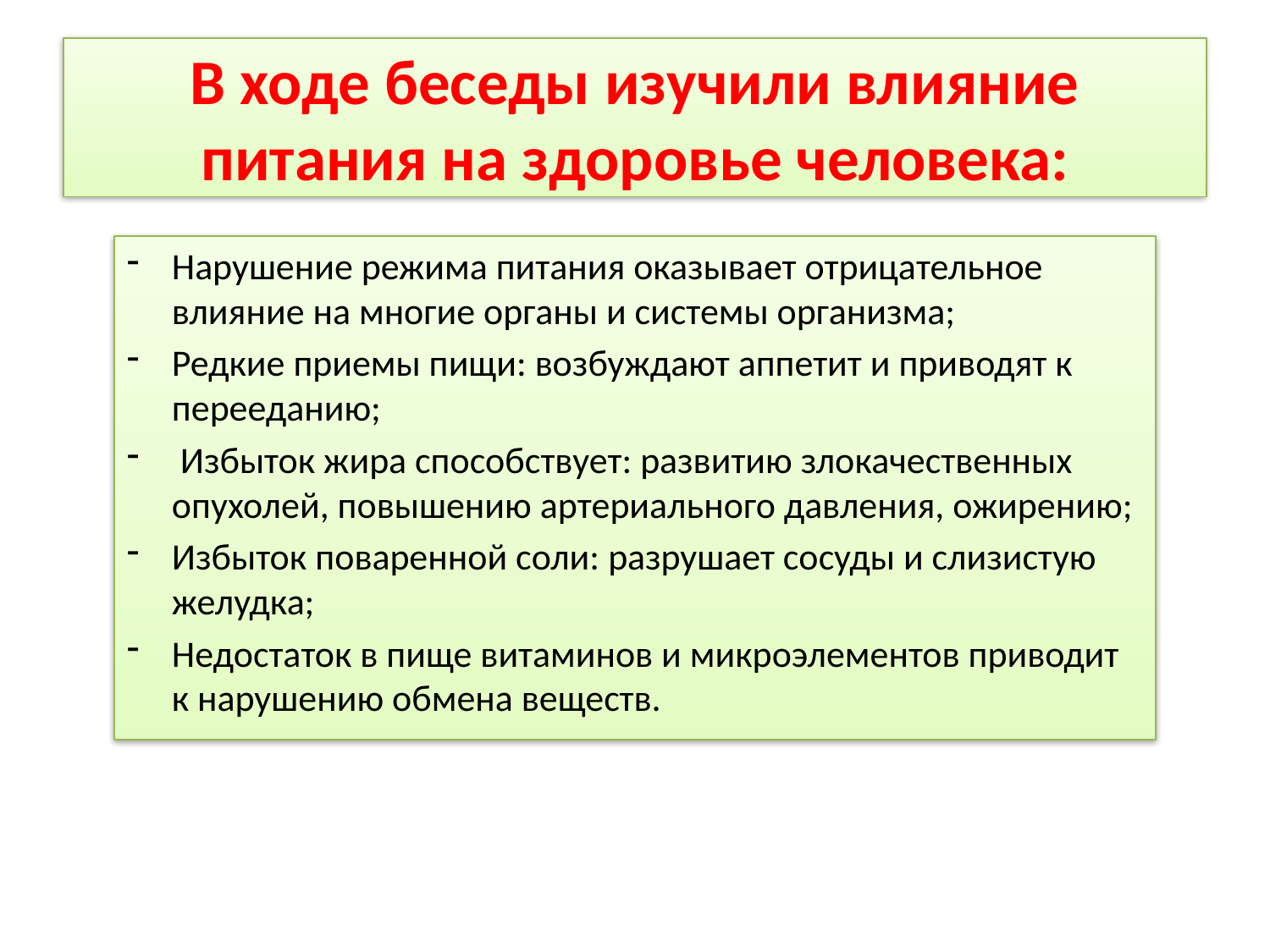

# В ходе беседы изучили влияние питания на здоровье человека:
Нарушение режима питания оказывает отрицательное влияние на многие органы и системы организма;
Редкие приемы пищи: возбуждают аппетит и приводят к перееданию;
 Избыток жира способствует: развитию злокачественных опухолей, повышению артериального давления, ожирению;
Избыток поваренной соли: разрушает сосуды и слизистую желудка;
Недостаток в пище витаминов и микроэлементов приводит к нарушению обмена веществ.